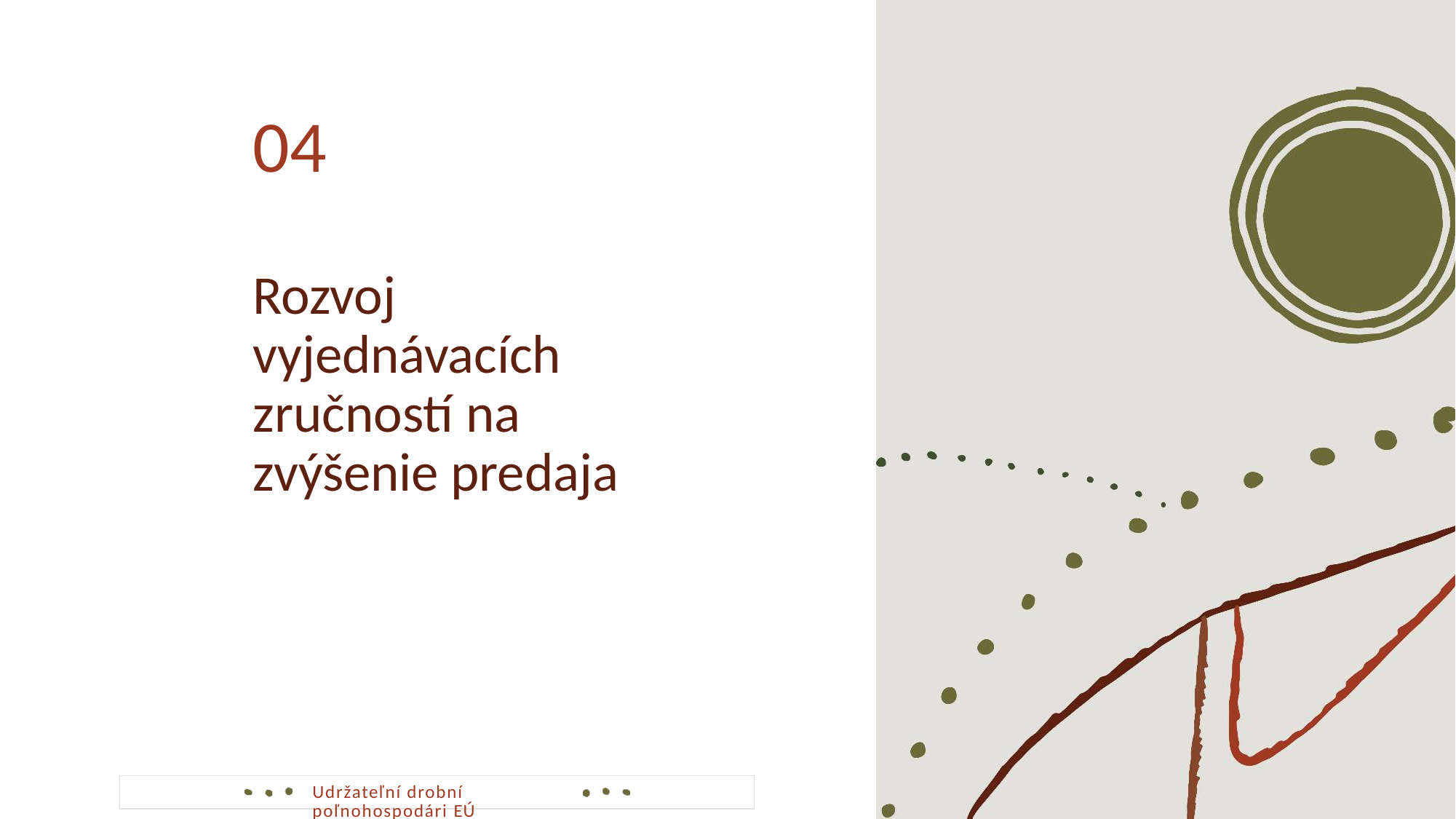

04
Rozvoj vyjednávacích zručností na zvýšenie predaja
Udržateľní drobní poľnohospodári EÚ